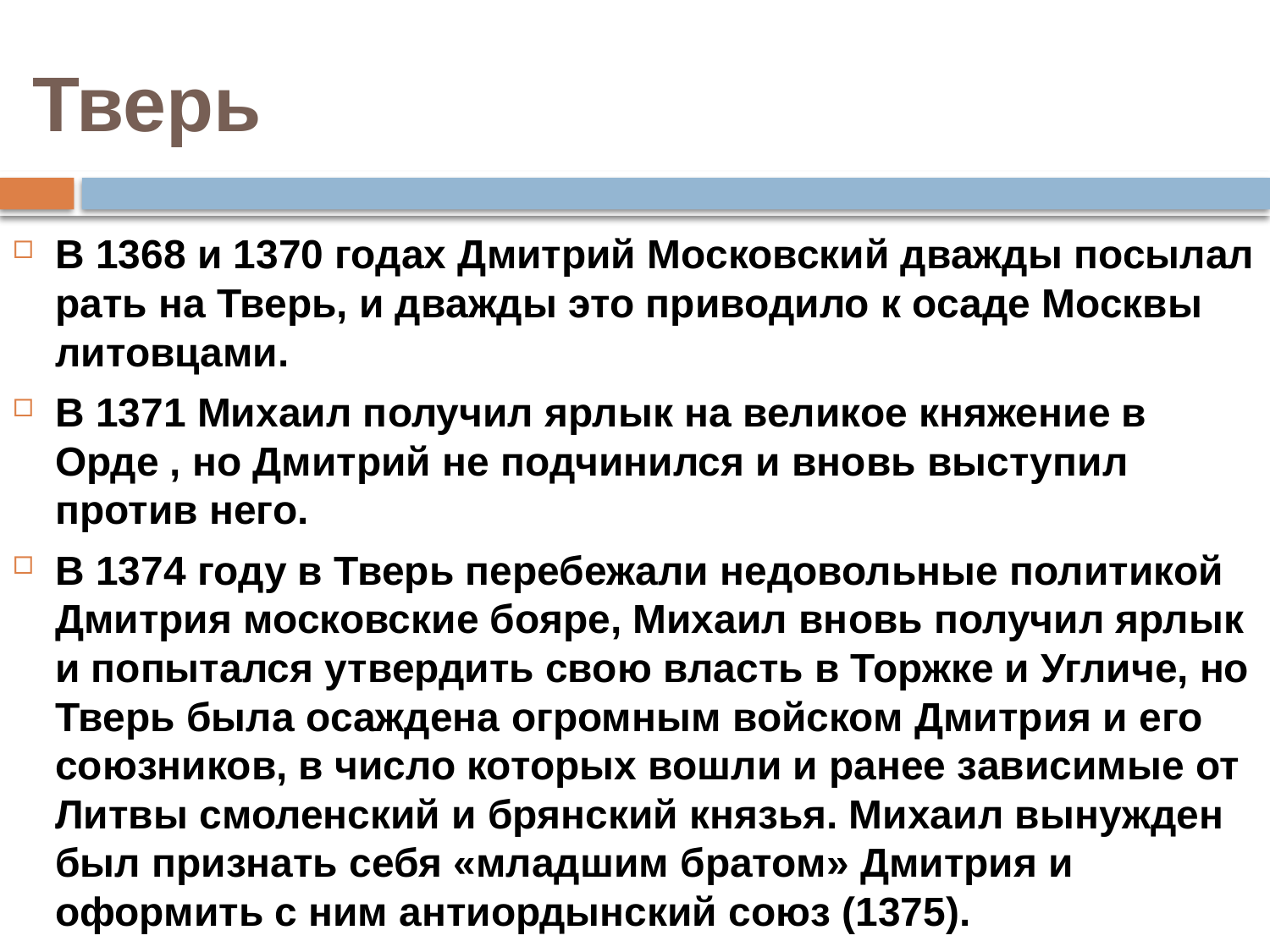

# Тверь
В 1368 и 1370 годах Дмитрий Московский дважды посылал рать на Тверь, и дважды это приводило к осаде Москвы литовцами.
В 1371 Михаил получил ярлык на великое княжение в Орде , но Дмитрий не подчинился и вновь выступил против него.
В 1374 году в Тверь перебежали недовольные политикой Дмитрия московские бояре, Михаил вновь получил ярлык и попытался утвердить свою власть в Торжке и Угличе, но Тверь была осаждена огромным войском Дмитрия и его союзников, в число которых вошли и ранее зависимые от Литвы смоленский и брянский князья. Михаил вынужден был признать себя «младшим братом» Дмитрия и оформить с ним антиордынский союз (1375).